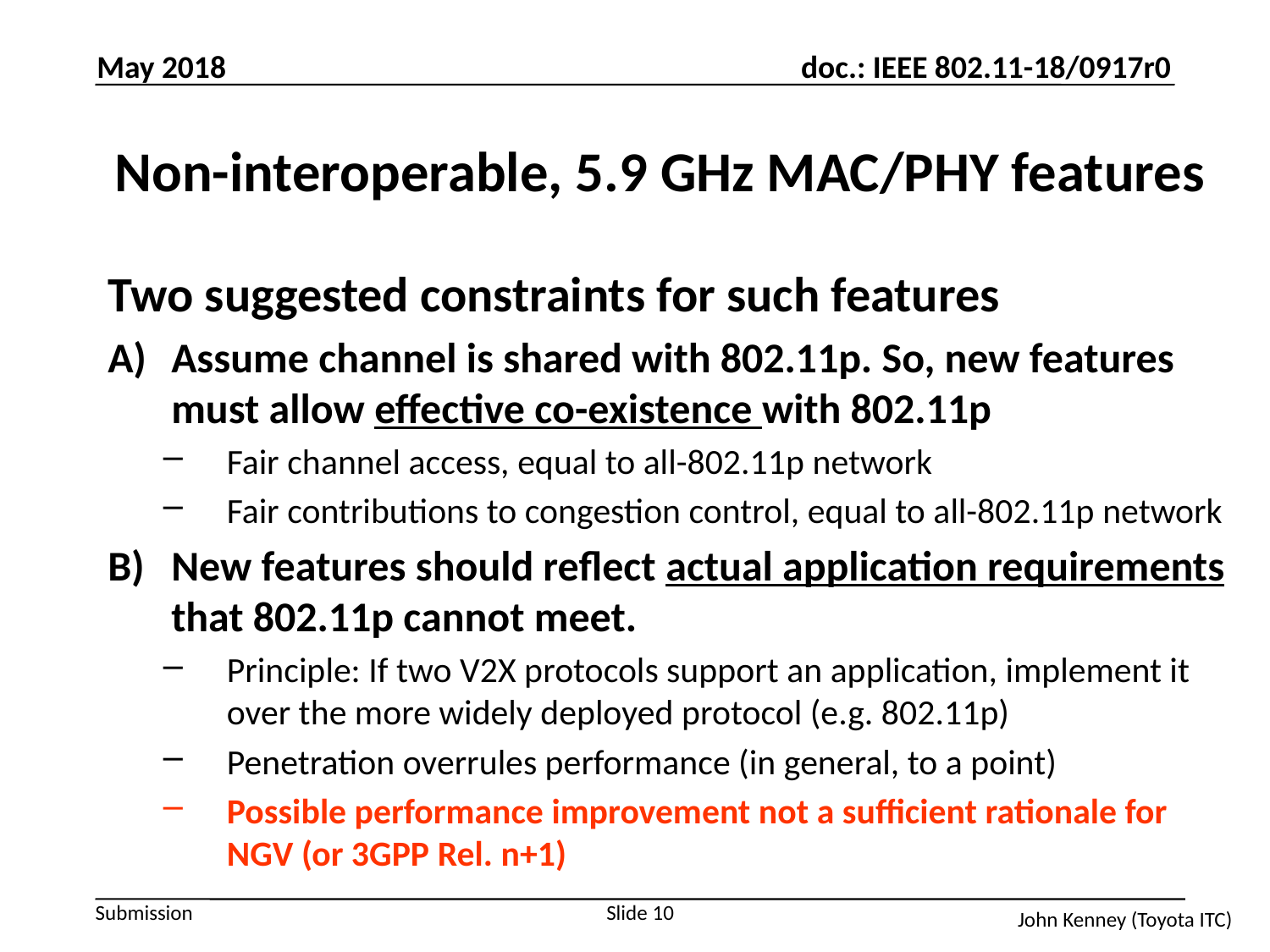

May 2018
# Non-interoperable, 5.9 GHz MAC/PHY features
Two suggested constraints for such features
Assume channel is shared with 802.11p. So, new features must allow effective co-existence with 802.11p
Fair channel access, equal to all-802.11p network
Fair contributions to congestion control, equal to all-802.11p network
New features should reflect actual application requirements that 802.11p cannot meet.
Principle: If two V2X protocols support an application, implement it over the more widely deployed protocol (e.g. 802.11p)
Penetration overrules performance (in general, to a point)
Possible performance improvement not a sufficient rationale for NGV (or 3GPP Rel. n+1)
Slide 10
John Kenney (Toyota ITC)